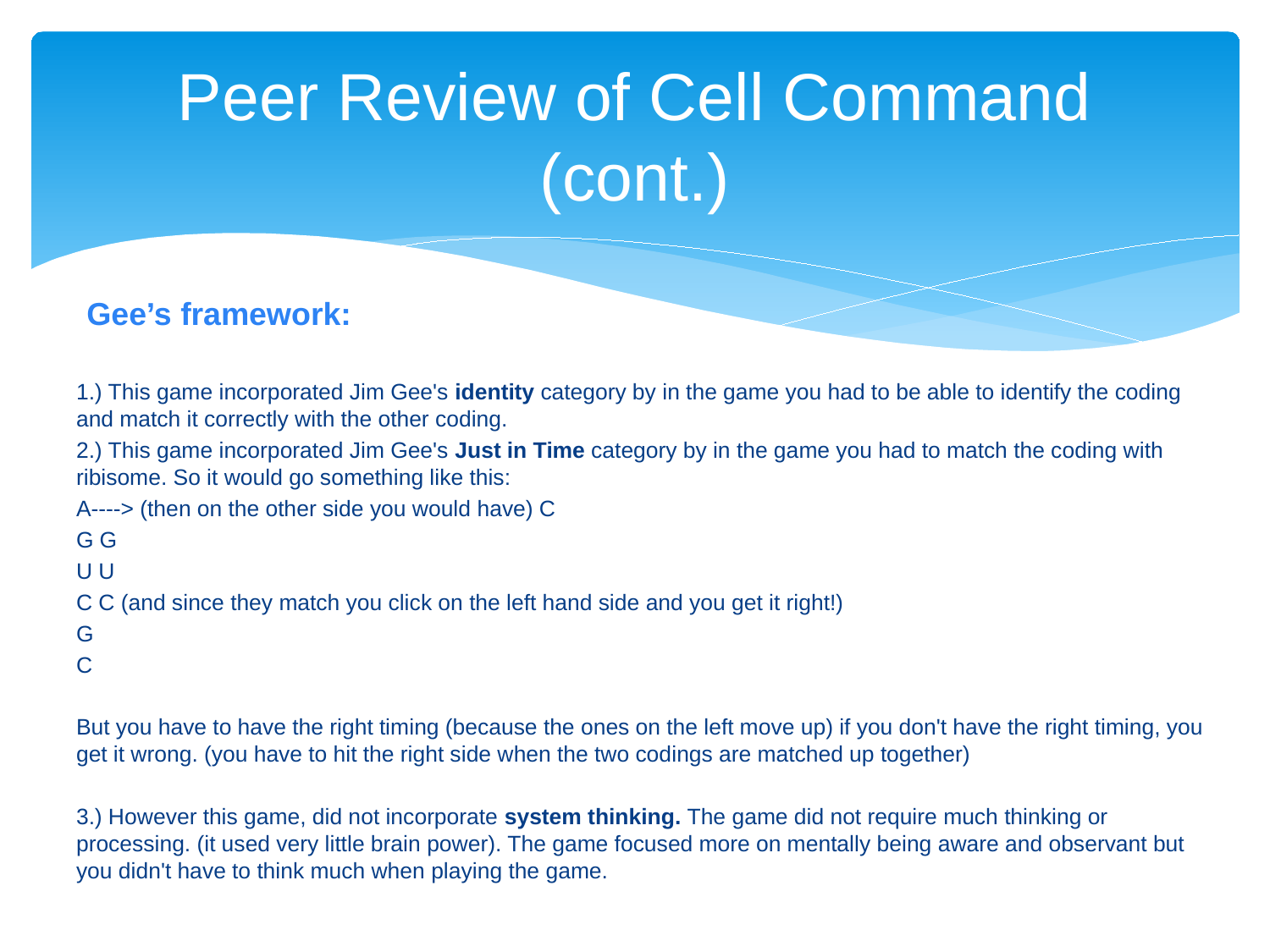

# Peer Review of Cell Command (cont.)
Gee’s framework:
1.) This game incorporated Jim Gee's identity category by in the game you had to be able to identify the coding and match it correctly with the other coding.
2.) This game incorporated Jim Gee's Just in Time category by in the game you had to match the coding with ribisome. So it would go something like this:
A----> (then on the other side you would have) C
G G
U U
C C (and since they match you click on the left hand side and you get it right!)
G
C

But you have to have the right timing (because the ones on the left move up) if you don't have the right timing, you get it wrong. (you have to hit the right side when the two codings are matched up together)

3.) However this game, did not incorporate system thinking. The game did not require much thinking or processing. (it used very little brain power). The game focused more on mentally being aware and observant but you didn't have to think much when playing the game.